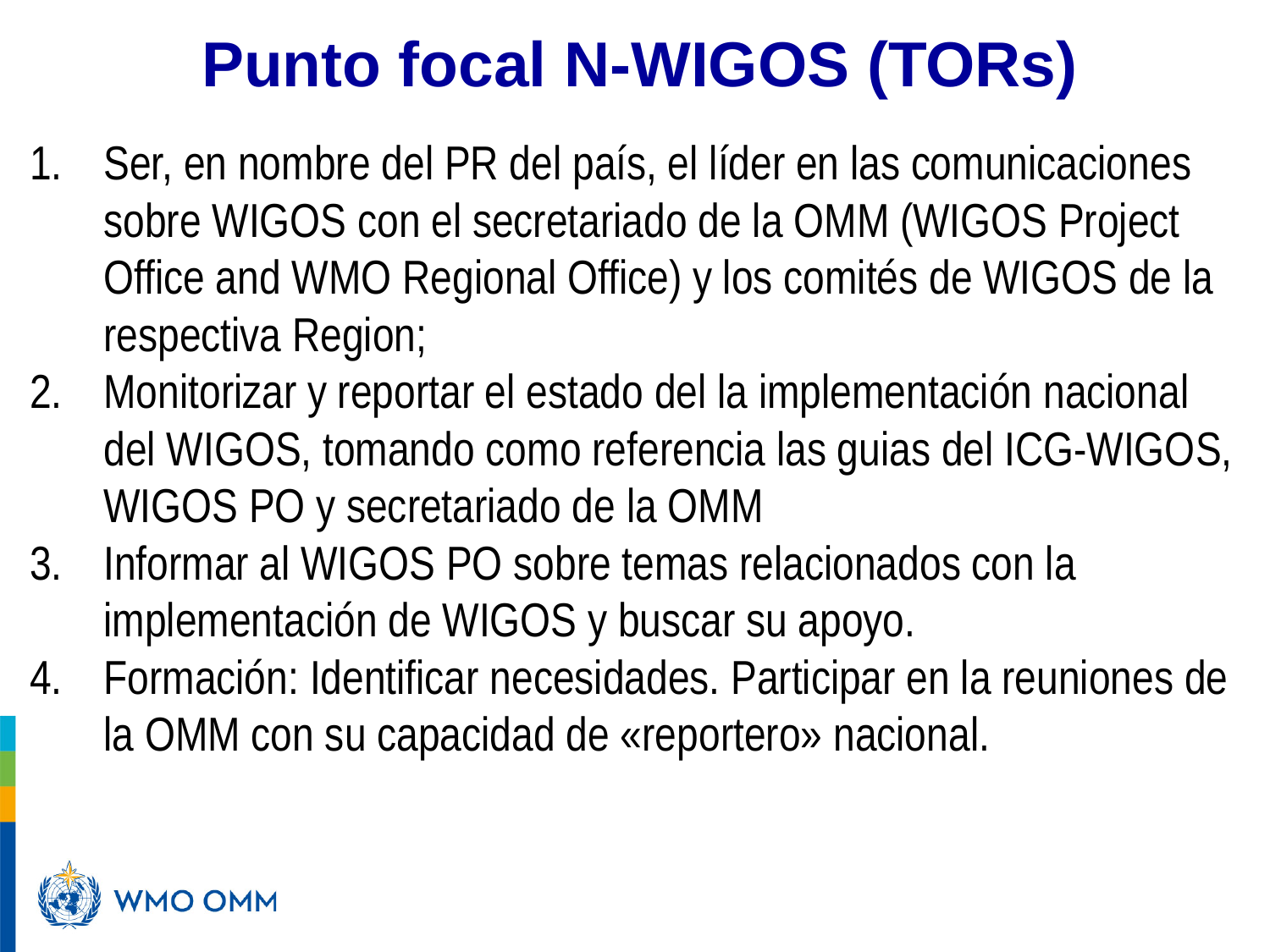

Punto focal N-WIGOS (TORs)
Ser, en nombre del PR del país, el líder en las comunicaciones sobre WIGOS con el secretariado de la OMM (WIGOS Project Office and WMO Regional Office) y los comités de WIGOS de la respectiva Region;
Monitorizar y reportar el estado del la implementación nacional del WIGOS, tomando como referencia las guias del ICG-WIGOS, WIGOS PO y secretariado de la OMM
Informar al WIGOS PO sobre temas relacionados con la implementación de WIGOS y buscar su apoyo.
Formación: Identificar necesidades. Participar en la reuniones de la OMM con su capacidad de «reportero» nacional.